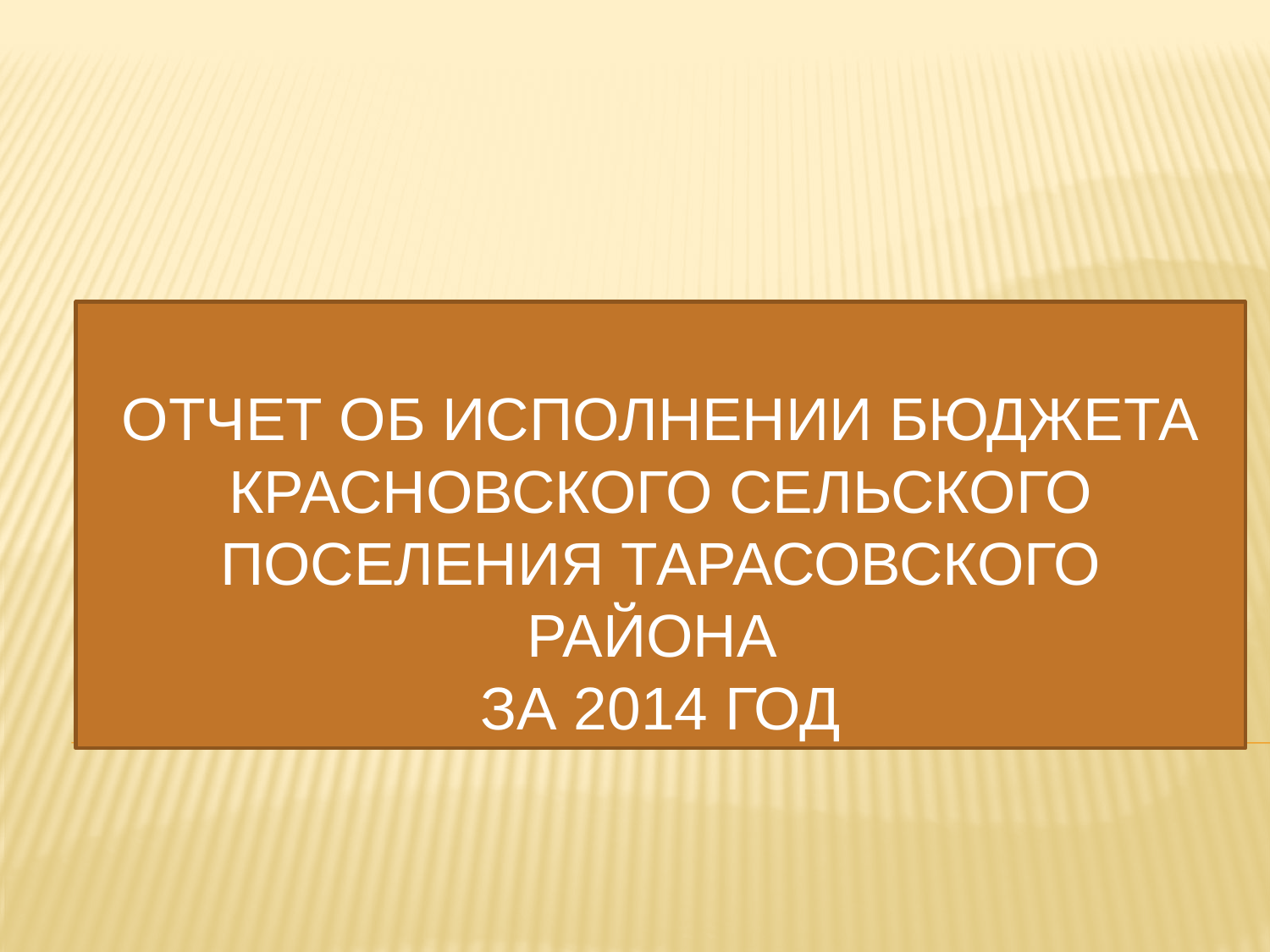

# ОТЧЕТ ОБ ИСПОЛНЕНИИ БЮДЖЕТА КРАСНОВСКОГО СЕЛЬСКОГО ПОСЕЛЕНИЯ Тарасовского района за 2014 год